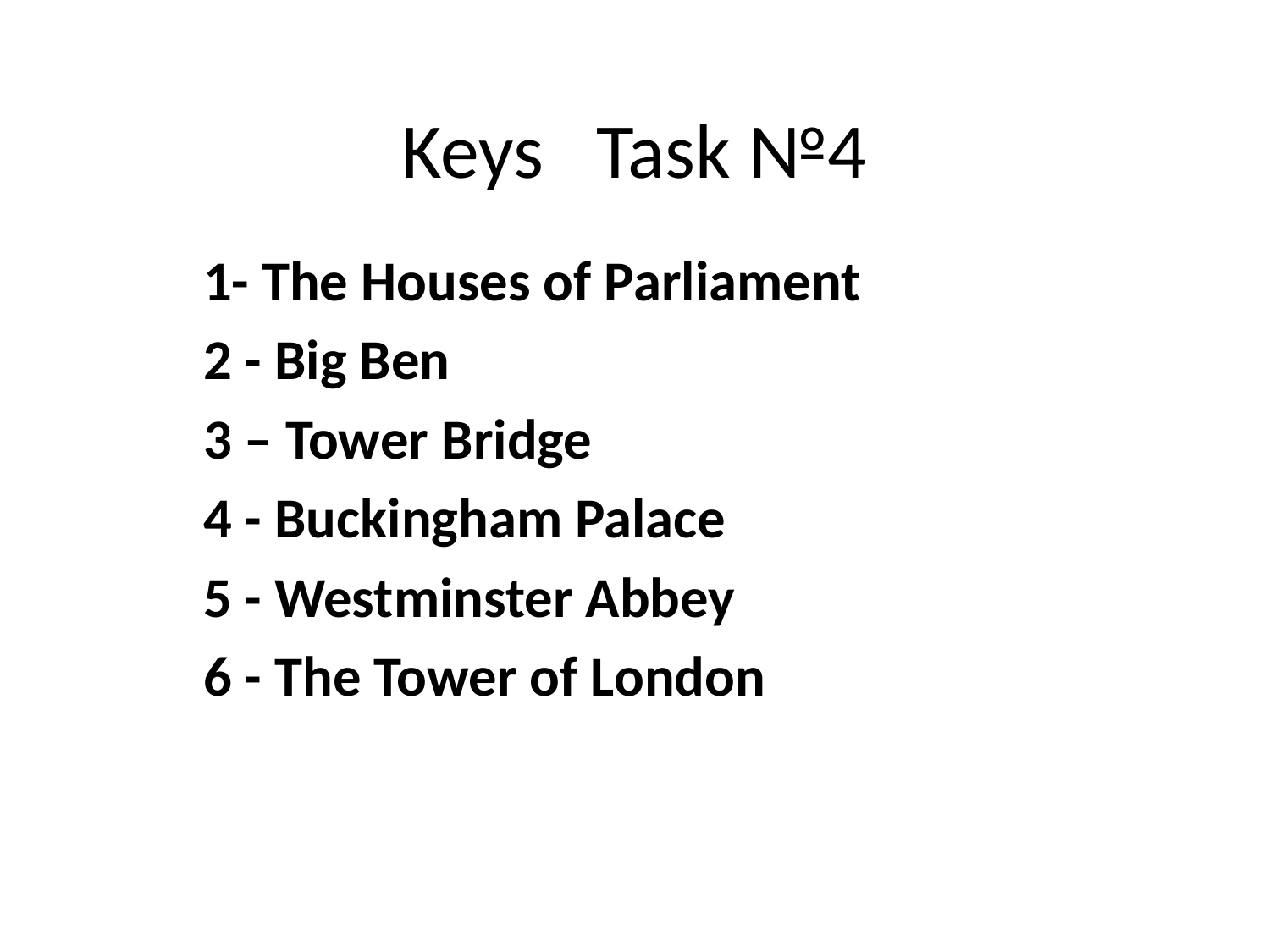

# Keys   Task №4
1- The Houses of Parliament
2 - Big Ben
3 – Tower Bridge
4 - Buckingham Palace
5 - Westminster Abbey
6 - The Tower of London